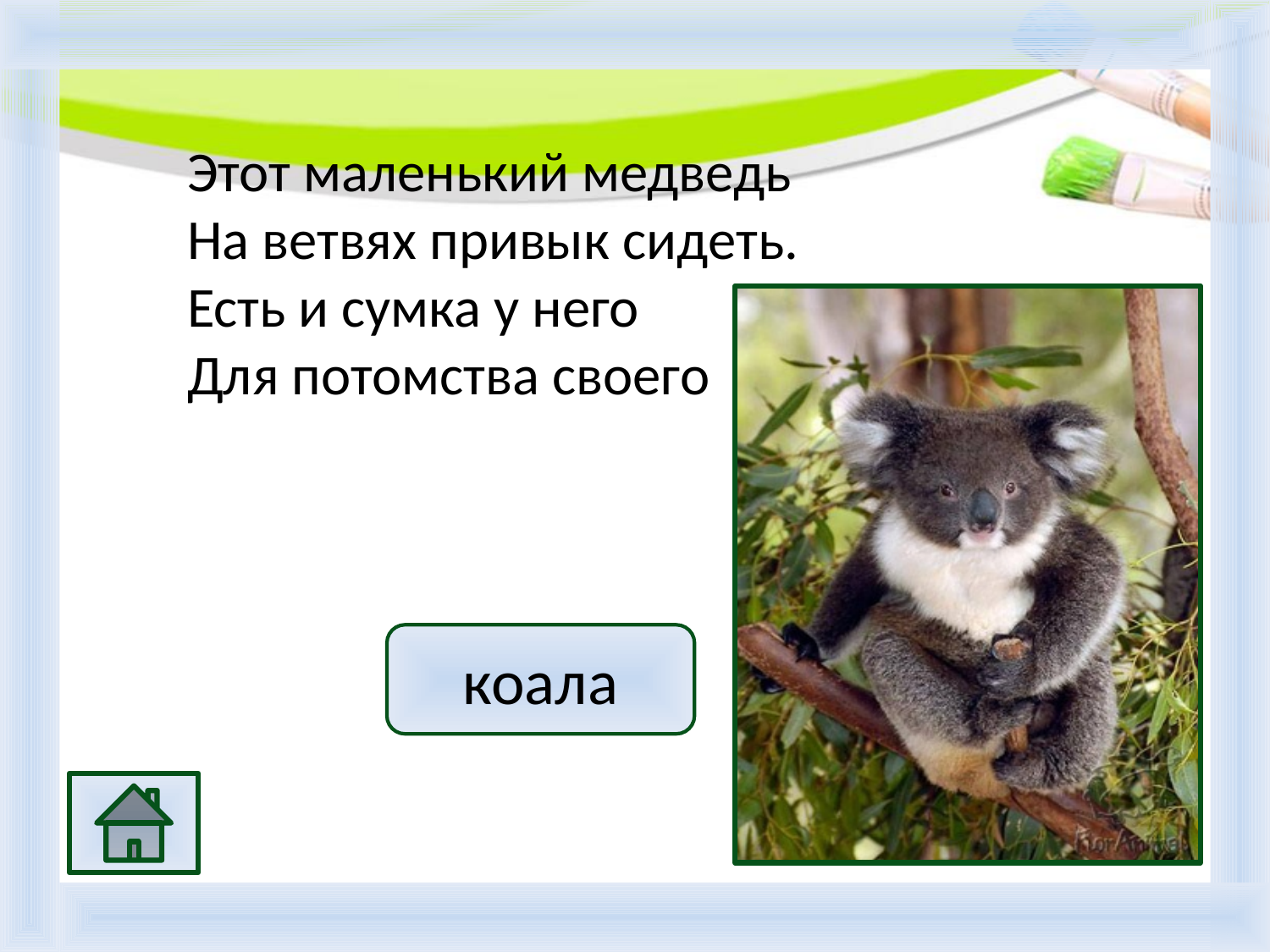

Этот маленький медведь
На ветвях привык сидеть.
Есть и сумка у него
Для потомства своего

коала